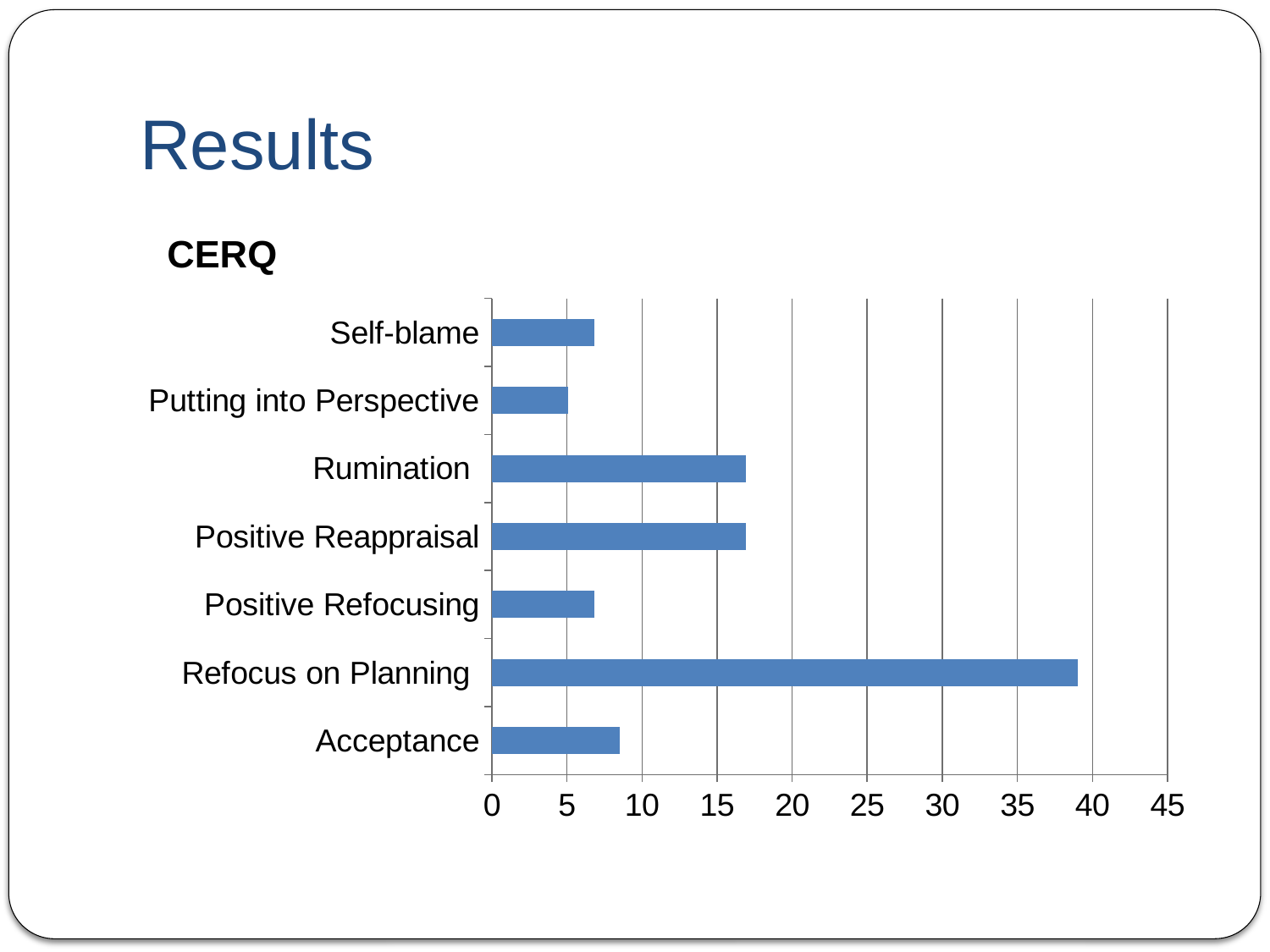

# Results

### Chart: CERQ

| Category | Series 1 |
|---|---|
| Acceptance | 8.5 |
| Refocus on Planning  | 39.0 |
| Positive Refocusing | 6.8 |
| Positive Reappraisal | 16.9 |
| Rumination  | 16.9 |
| Putting into Perspective | 5.1 |
| Self-blame | 6.8 |